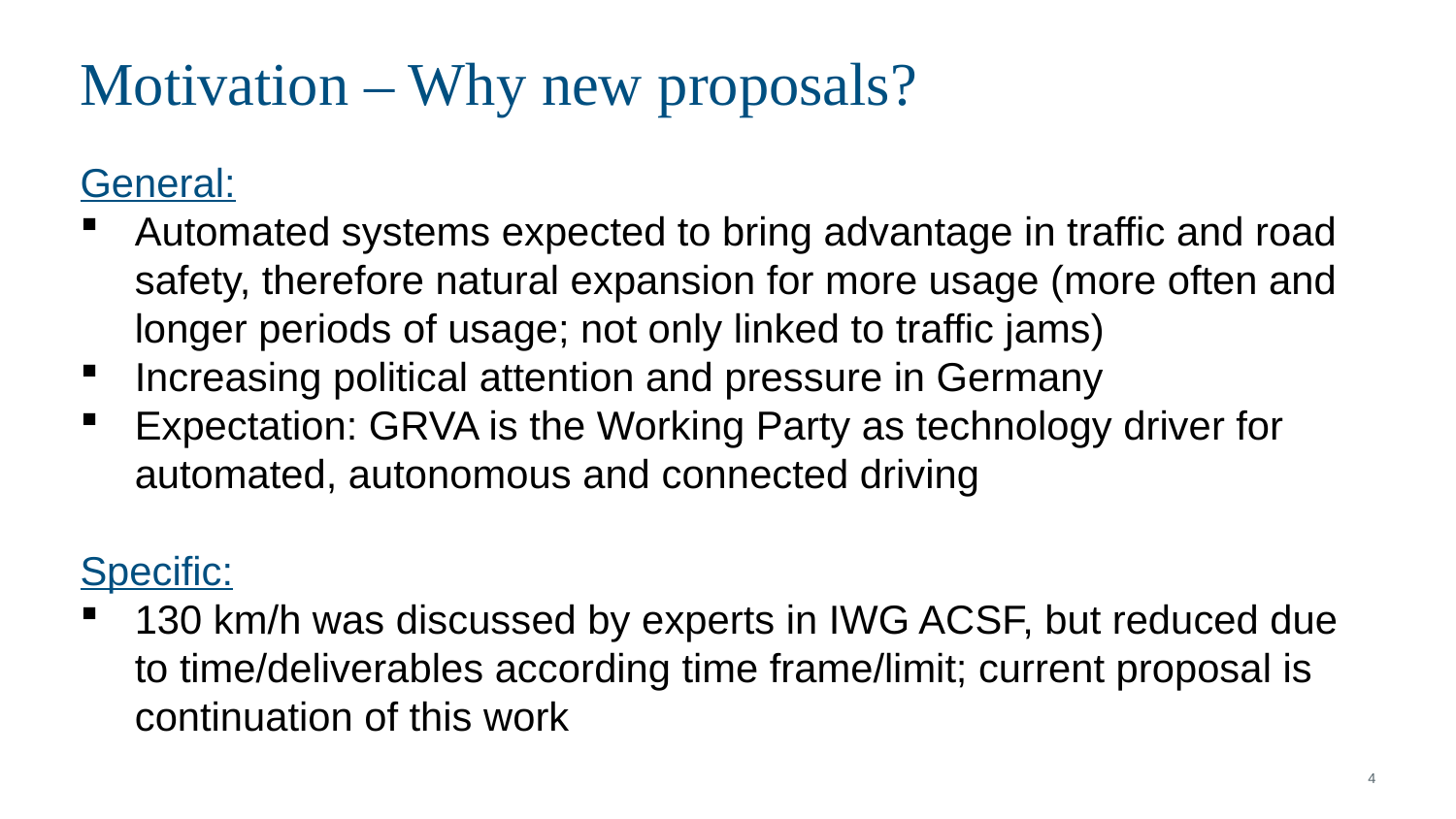

# Motivation – Why new proposals?
General:
Automated systems expected to bring advantage in traffic and road safety, therefore natural expansion for more usage (more often and longer periods of usage; not only linked to traffic jams)
Increasing political attention and pressure in Germany
Expectation: GRVA is the Working Party as technology driver for automated, autonomous and connected driving

Specific:
130 km/h was discussed by experts in IWG ACSF, but reduced due to time/deliverables according time frame/limit; current proposal is continuation of this work
4